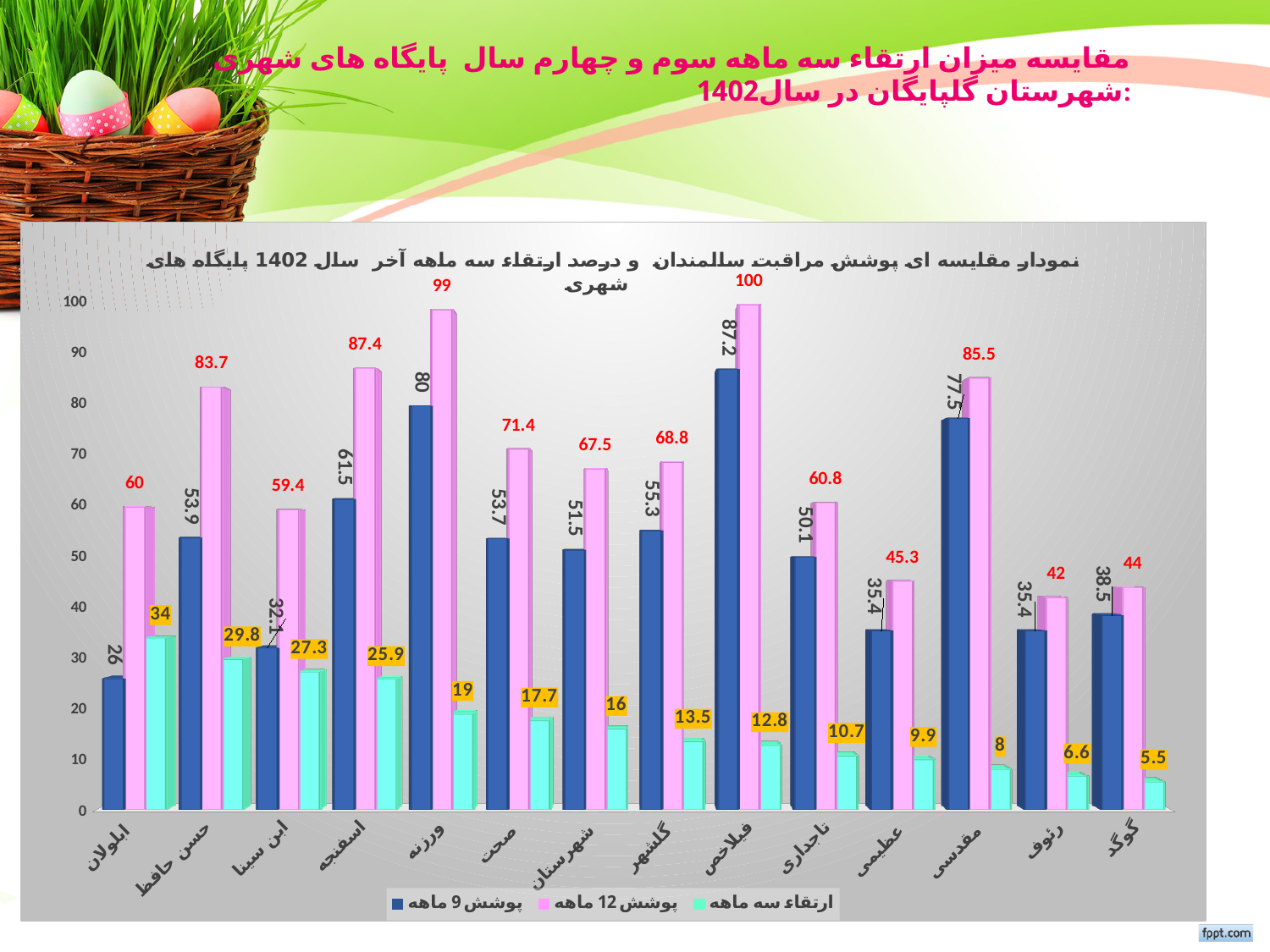

# مقایسه میزان ارتقاء سه ماهه سوم و چهارم سال  پایگاه های شهری شهرستان گلپایگان در سال1402:

[unsupported chart]